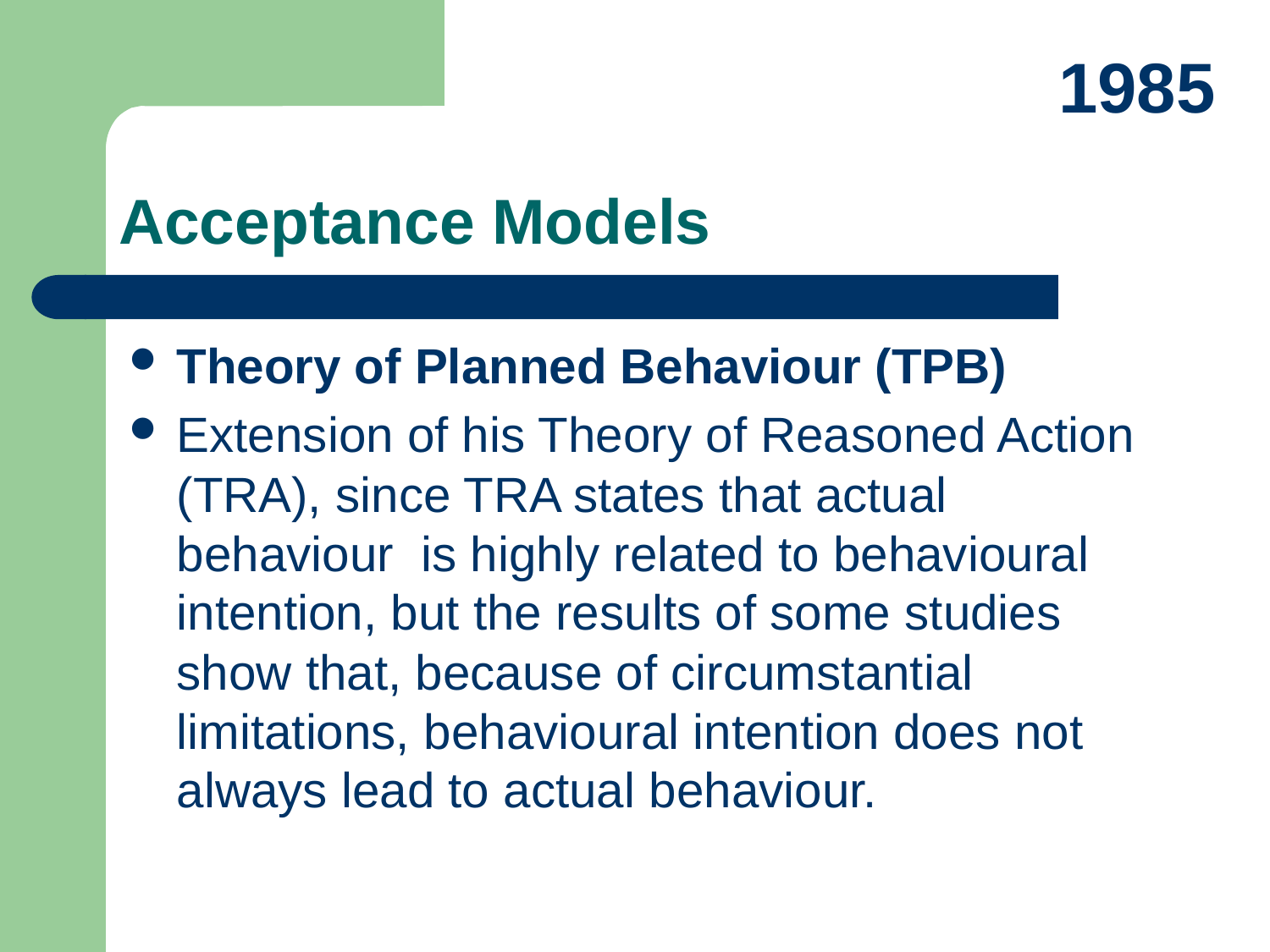

1985
# Acceptance Models
Theory of Planned Behaviour (TPB)
Extension of his Theory of Reasoned Action (TRA), since TRA states that actual behaviour  is highly related to behavioural intention, but the results of some studies show that, because of circumstantial limitations, behavioural intention does not always lead to actual behaviour.